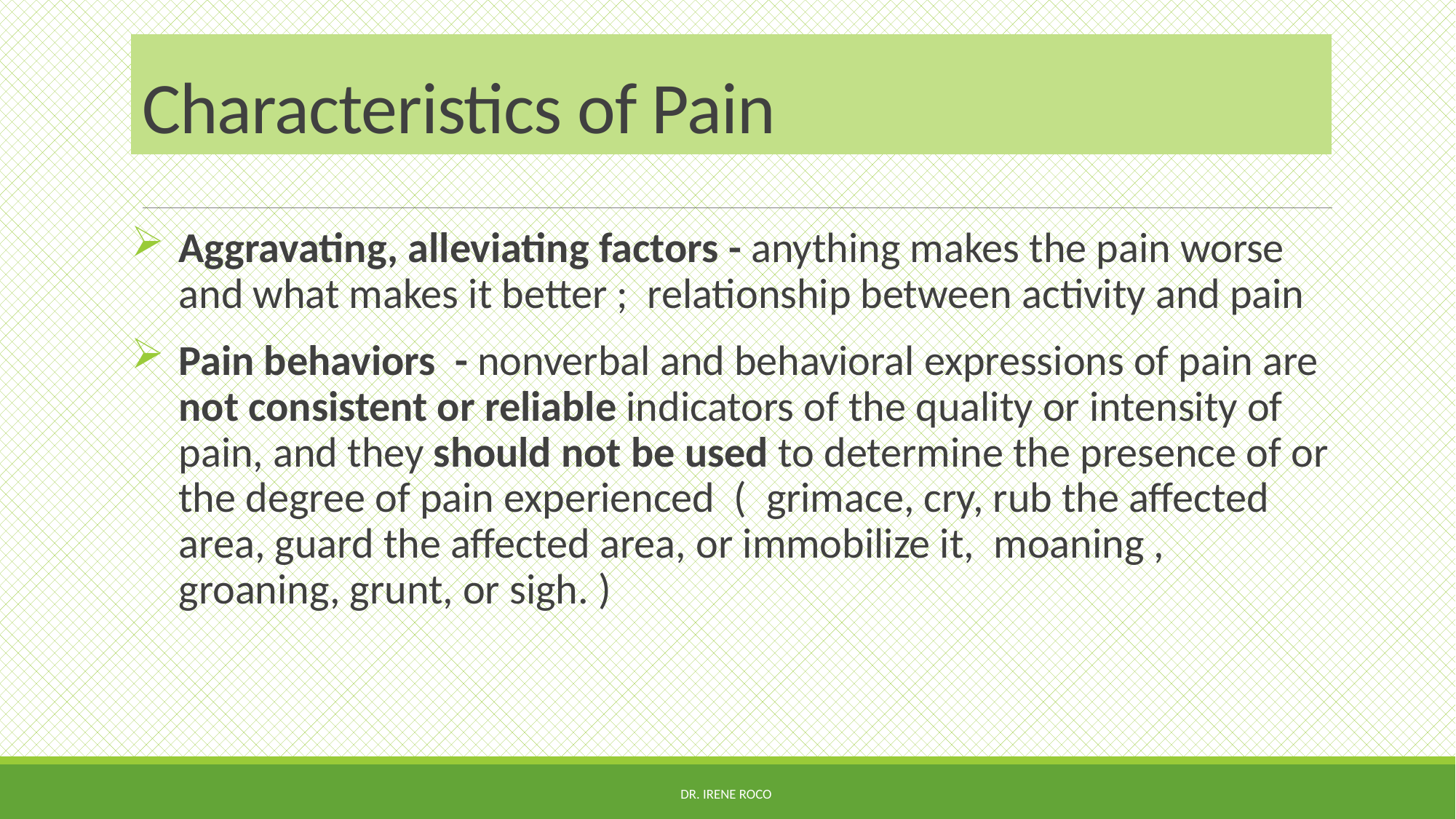

# Characteristics of Pain
Aggravating, alleviating factors - anything makes the pain worse and what makes it better ;  relationship between activity and pain
Pain behaviors  - nonverbal and behavioral expressions of pain are not consistent or reliable indicators of the quality or intensity of pain, and they should not be used to determine the presence of or the degree of pain experienced  (  grimace, cry, rub the affected area, guard the affected area, or immobilize it,  moaning , groaning, grunt, or sigh. )

Dr. Irene Roco